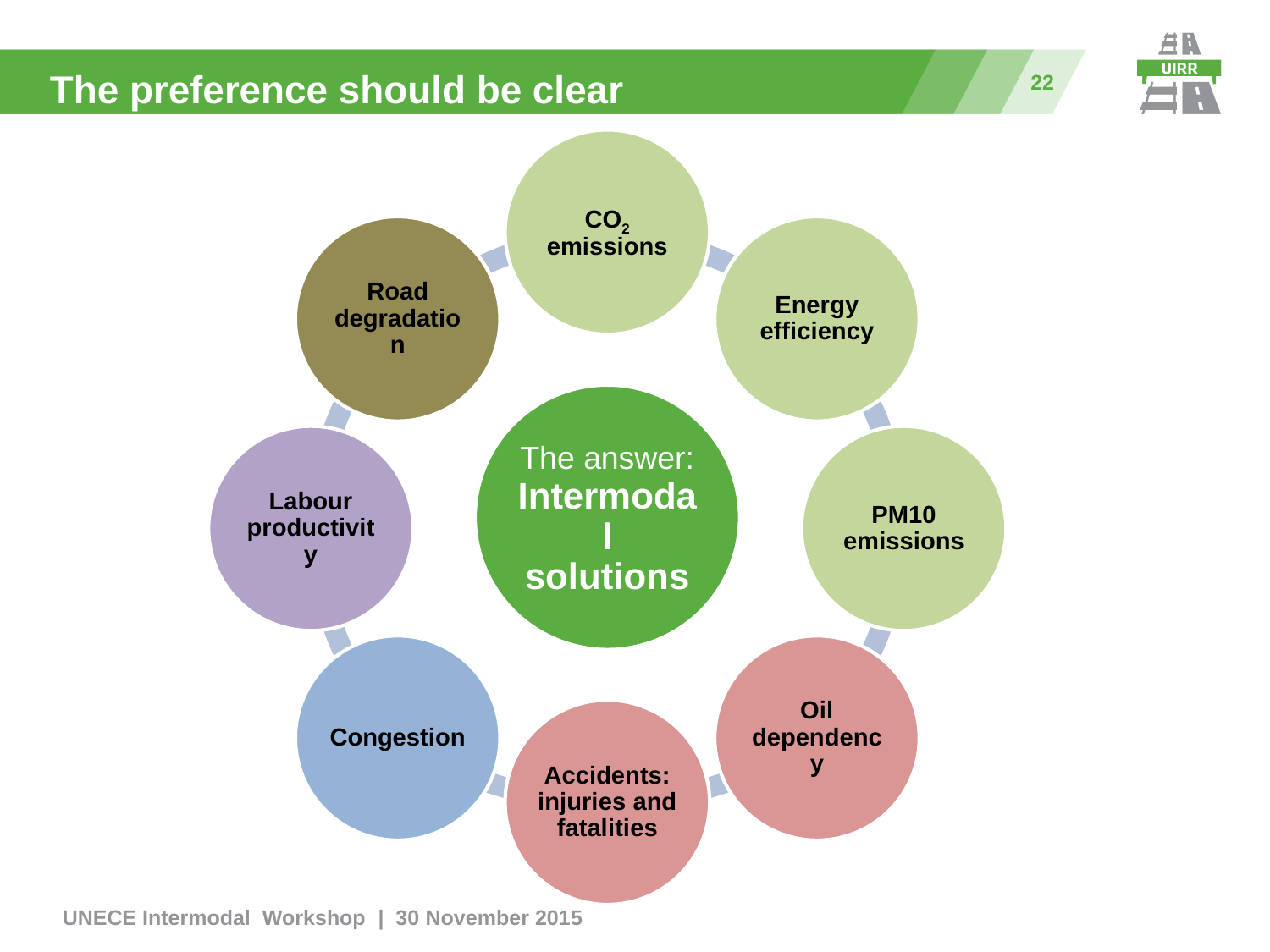

# The preference should be clear
22
The answer: Intermodal solutions
CO2 emissions
Energy efficiency
PM10 emissions
Oil dependency
Accidents: injuries and fatalities
Congestion
Labour productivity
Road degradation